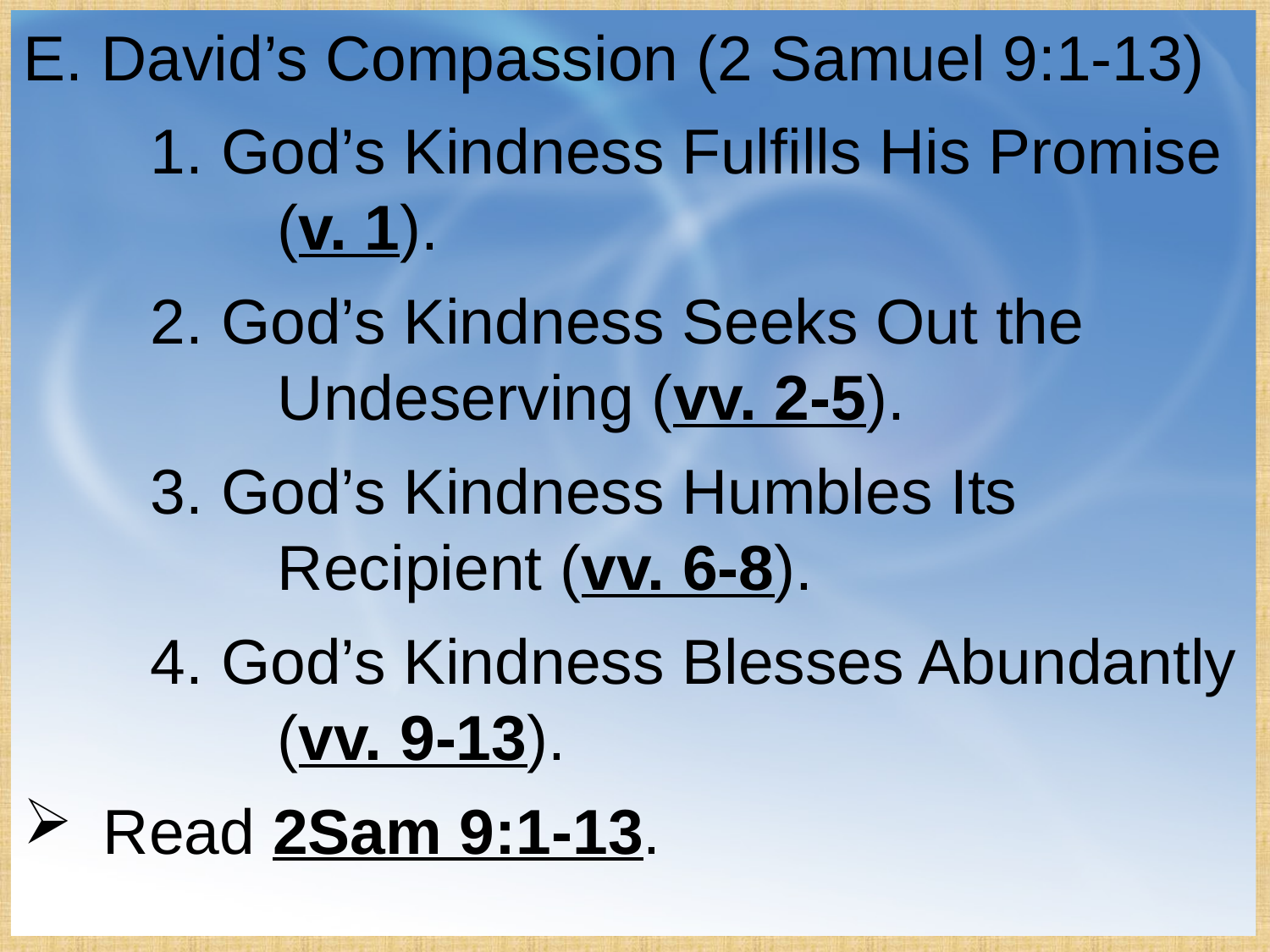

E. David’s Compassion (2 Samuel 9:1-13)
	1. God’s Kindness Fulfills His Promise 		(v. 1).
	2. God’s Kindness Seeks Out the 			Undeserving (vv. 2-5).
	3. God’s Kindness Humbles Its 				Recipient (vv. 6-8).
	4. God’s Kindness Blesses Abundantly 		(vv. 9-13).
Read 2Sam 9:1-13.